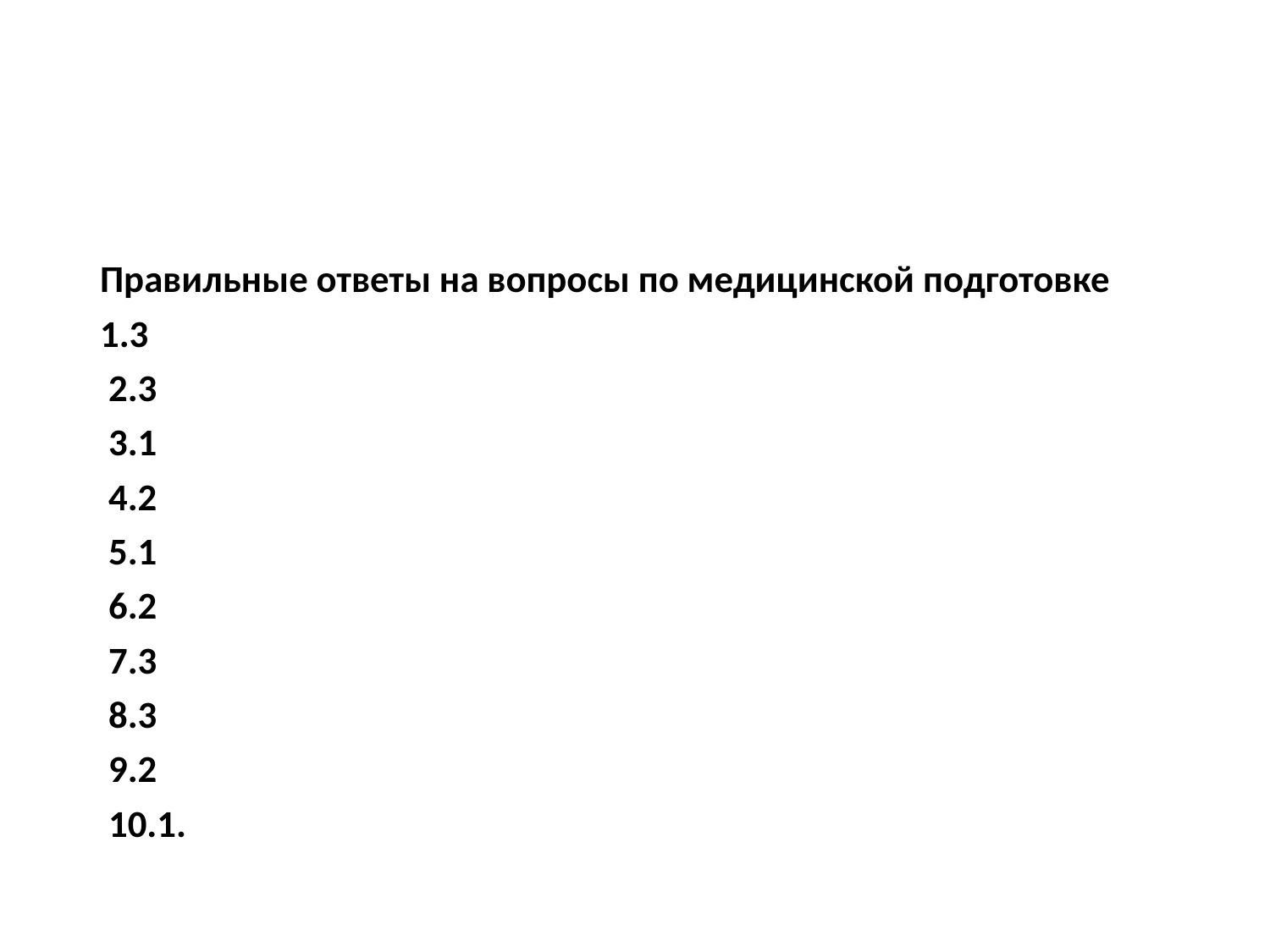

#
Правильные ответы на вопросы по медицинской подготовке
1.3
 2.3
 3.1
 4.2
 5.1
 6.2
 7.3
 8.3
 9.2
 10.1.